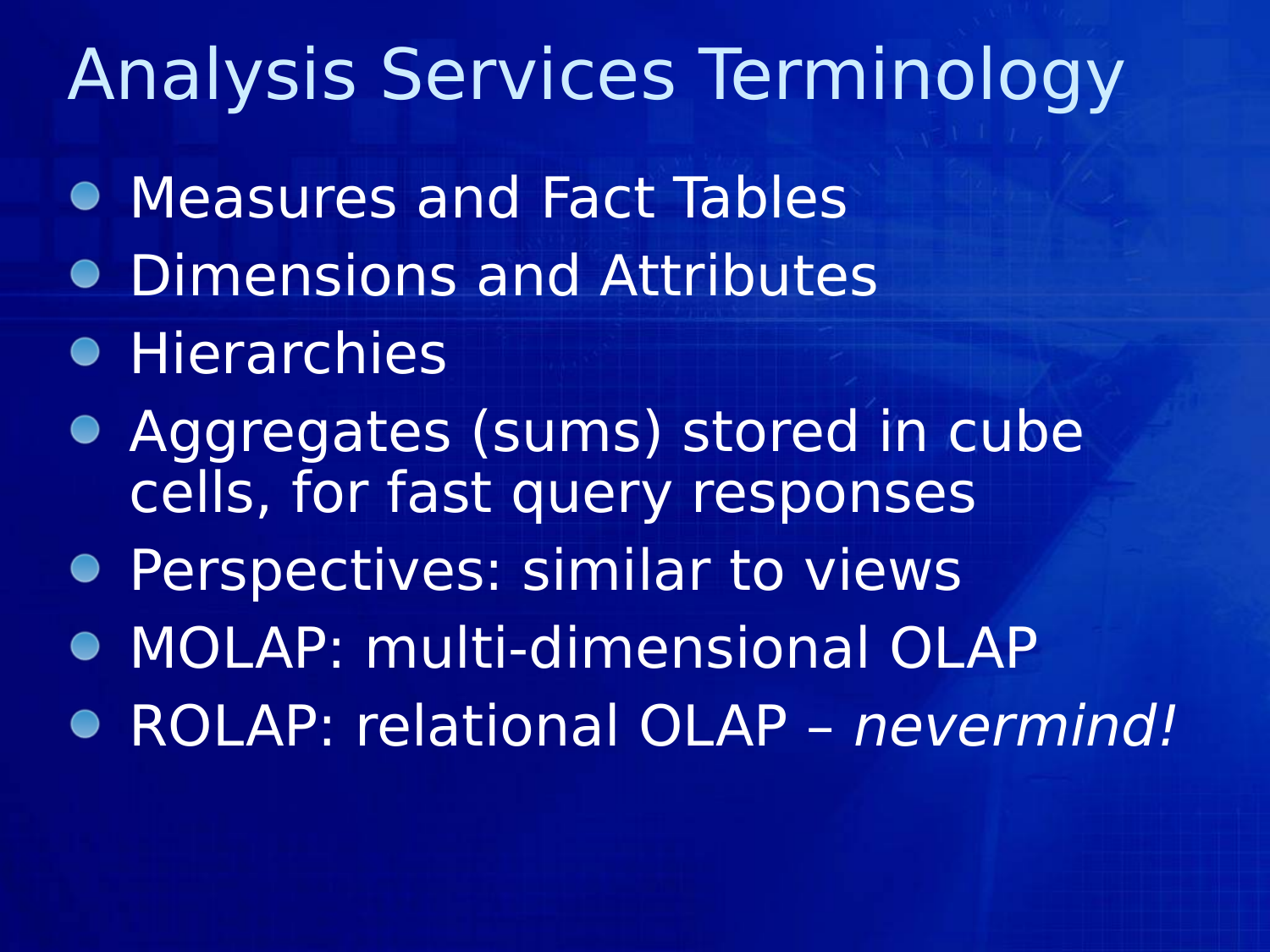

# Analysis Services Terminology
Measures and Fact Tables
Dimensions and Attributes
Hierarchies
Aggregates (sums) stored in cube cells, for fast query responses
Perspectives: similar to views
MOLAP: multi-dimensional OLAP
ROLAP: relational OLAP – nevermind!